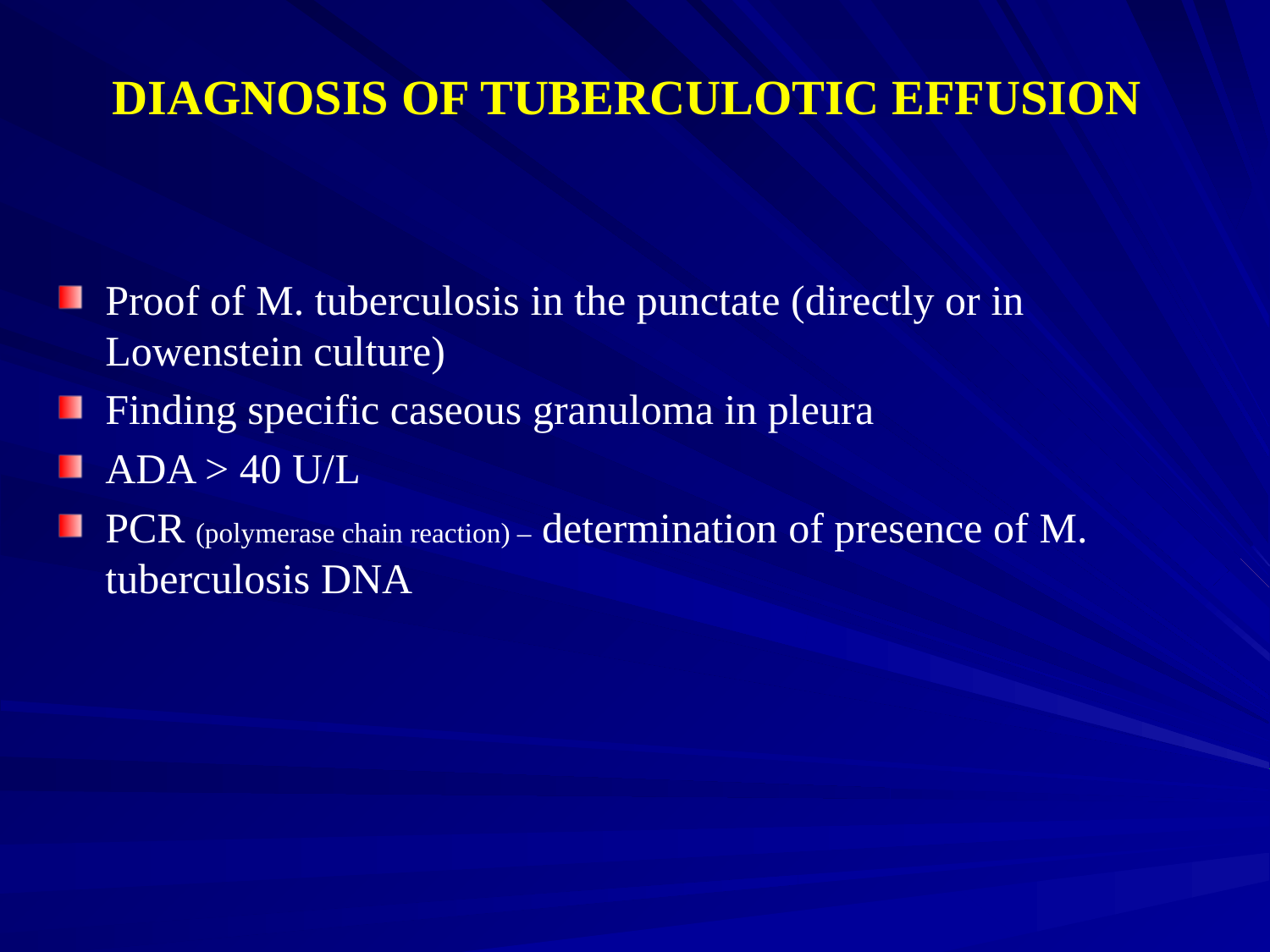

# DIAGNOSIS OF TUBERCULOTIC EFFUSION
Proof of M. tuberculosis in the punctate (directly or in Lowenstein culture)
Finding specific caseous granuloma in pleura
ADA > 40 U/L
PCR (polymerase chain reaction) – determination of presence of M. tuberculosis DNA